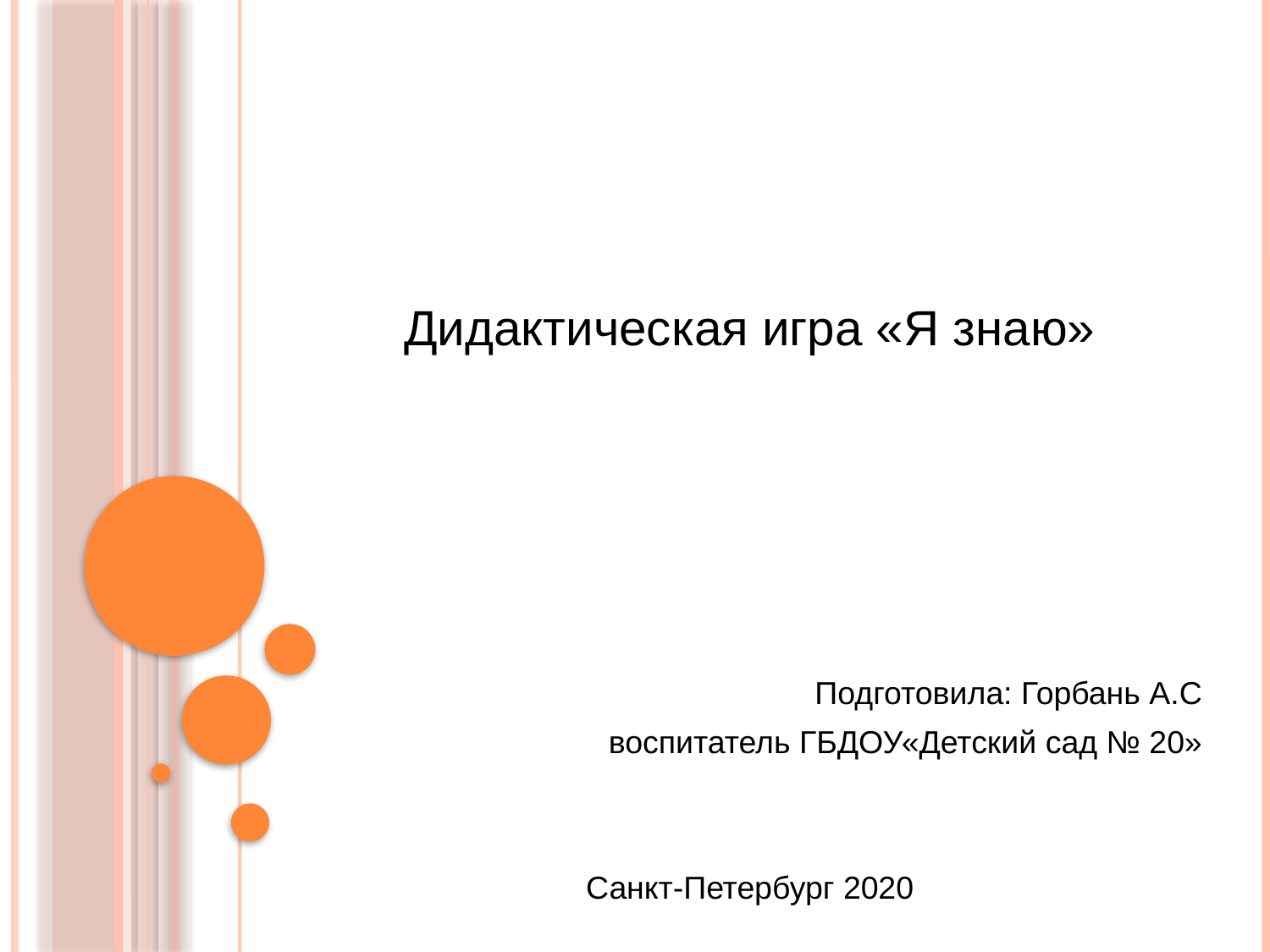

Дидактическая игра «Я знаю»

Подготовила: Горбань А.С
воспитатель ГБДОУ«Детский сад № 20»

Санкт-Петербург 2020